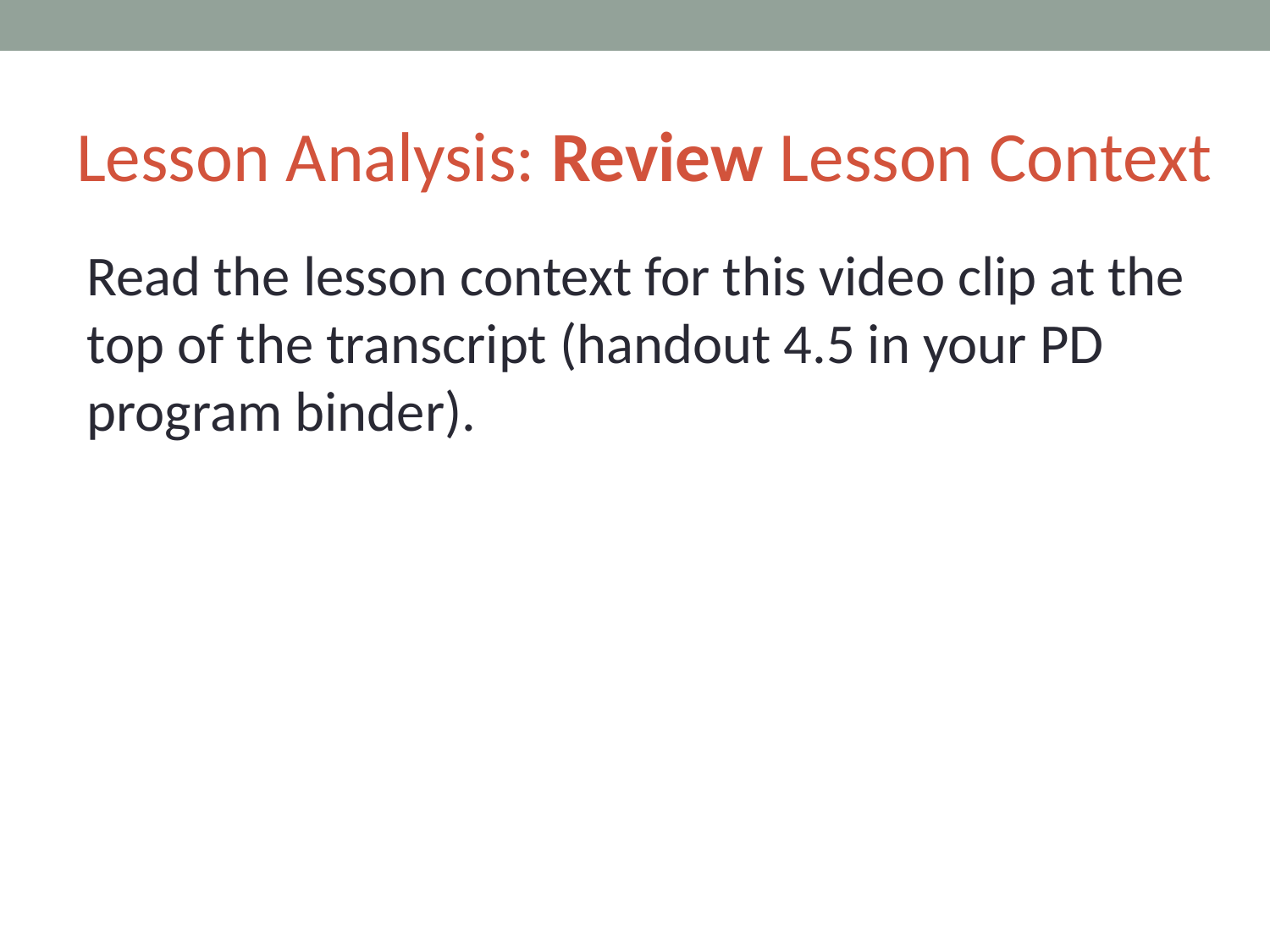

# Lesson Analysis: Review Lesson Context
Read the lesson context for this video clip at the top of the transcript (handout 4.5 in your PD program binder).